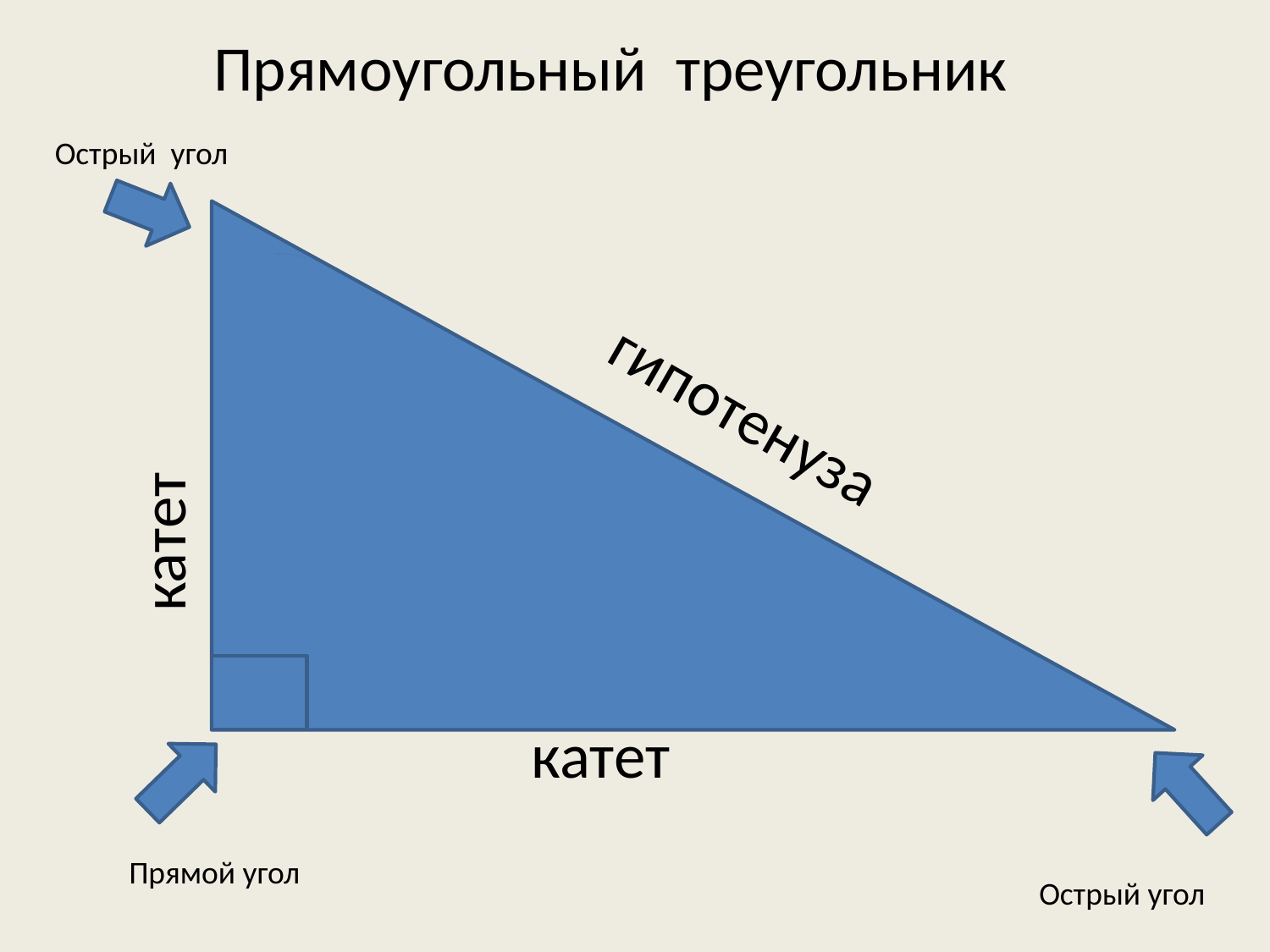

Прямоугольный  треугольник
Острый  угол

катет
гипотенуза

катет

Прямой угол
Острый угол